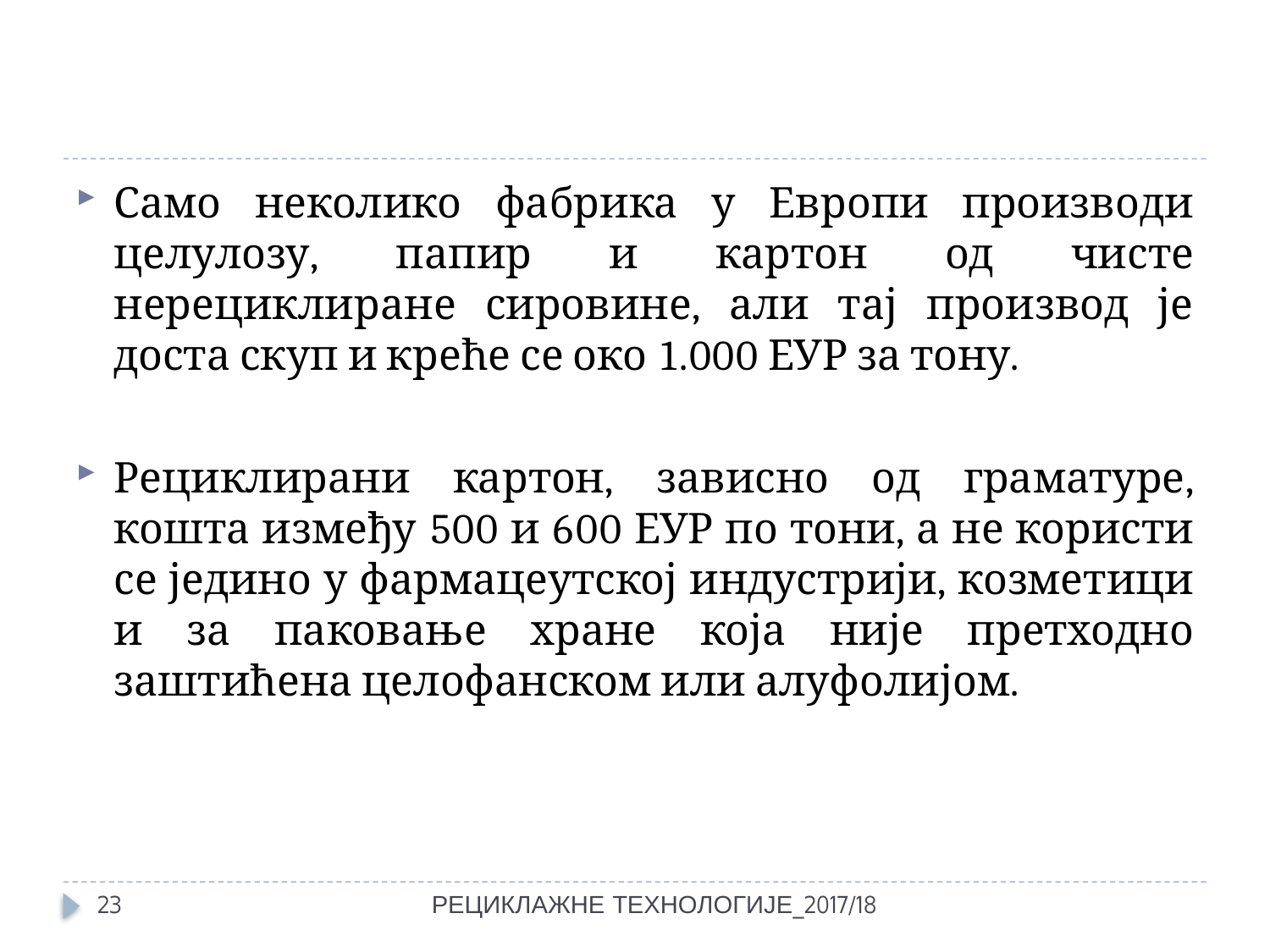

#
Само неколико фабрика у Европи производи целулозу, папир и картон од чисте нерециклиране сировине, али тај производ је доста скуп и креће се око 1.000 ЕУР за тону.

Рециклирани картон, зависно од граматуре, кошта између 500 и 600 ЕУР по тони, а не користи се једино у фармацеутској индустрији, козметици и за паковање хране која није претходно заштићена целофанском или алуфолијом.
23
РЕЦИКЛАЖНЕ ТЕХНОЛОГИЈЕ_2017/18